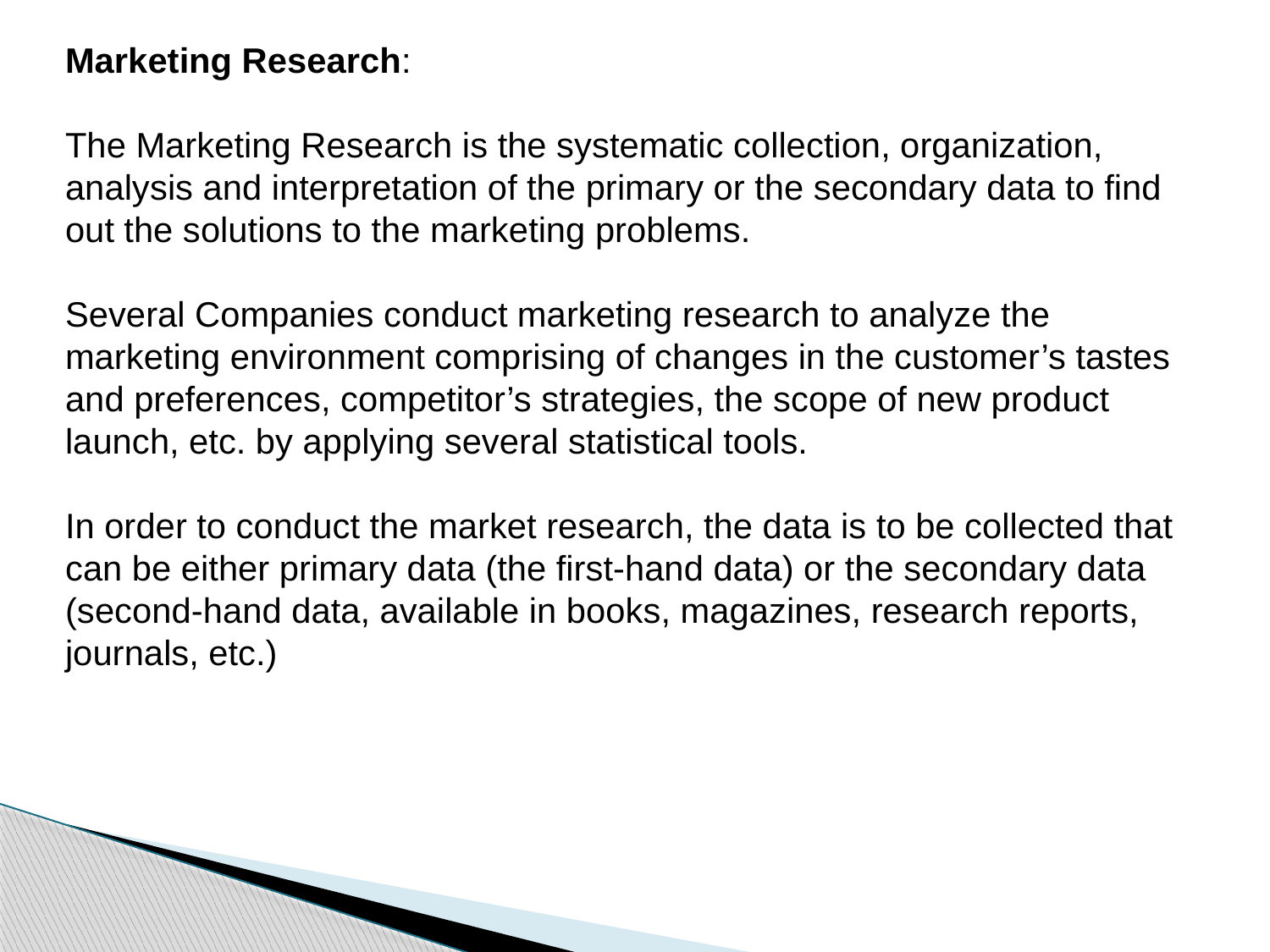

Marketing Research:

The Marketing Research is the systematic collection, organization, analysis and interpretation of the primary or the secondary data to find out the solutions to the marketing problems.

Several Companies conduct marketing research to analyze the marketing environment comprising of changes in the customer’s tastes and preferences, competitor’s strategies, the scope of new product launch, etc. by applying several statistical tools.

In order to conduct the market research, the data is to be collected that can be either primary data (the first-hand data) or the secondary data (second-hand data, available in books, magazines, research reports, journals, etc.)